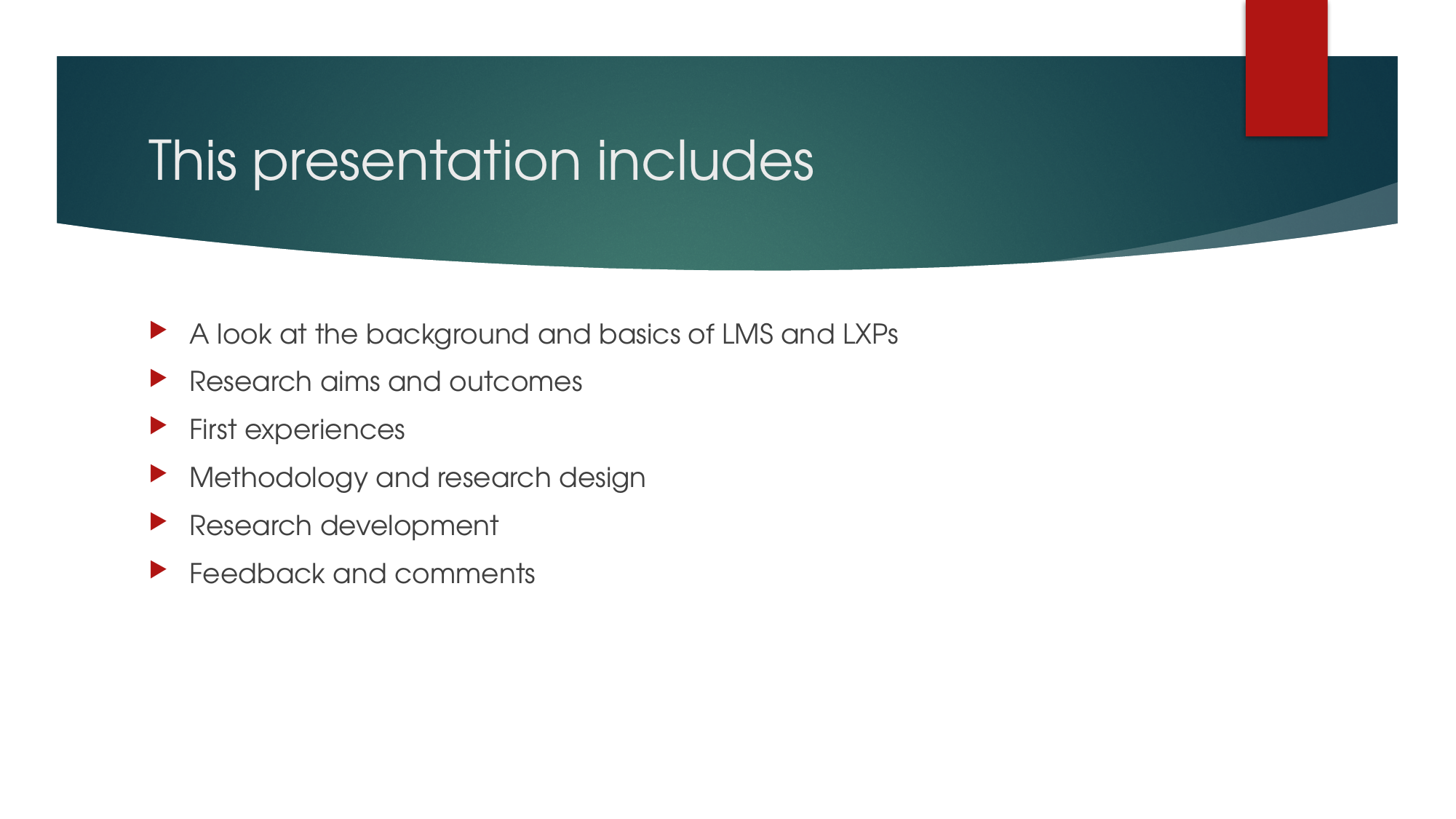

# This presentation includes
A look at the background and basics of LMS and LXPs
Research aims and outcomes
First experiences
Methodology and research design
Research development
Feedback and comments